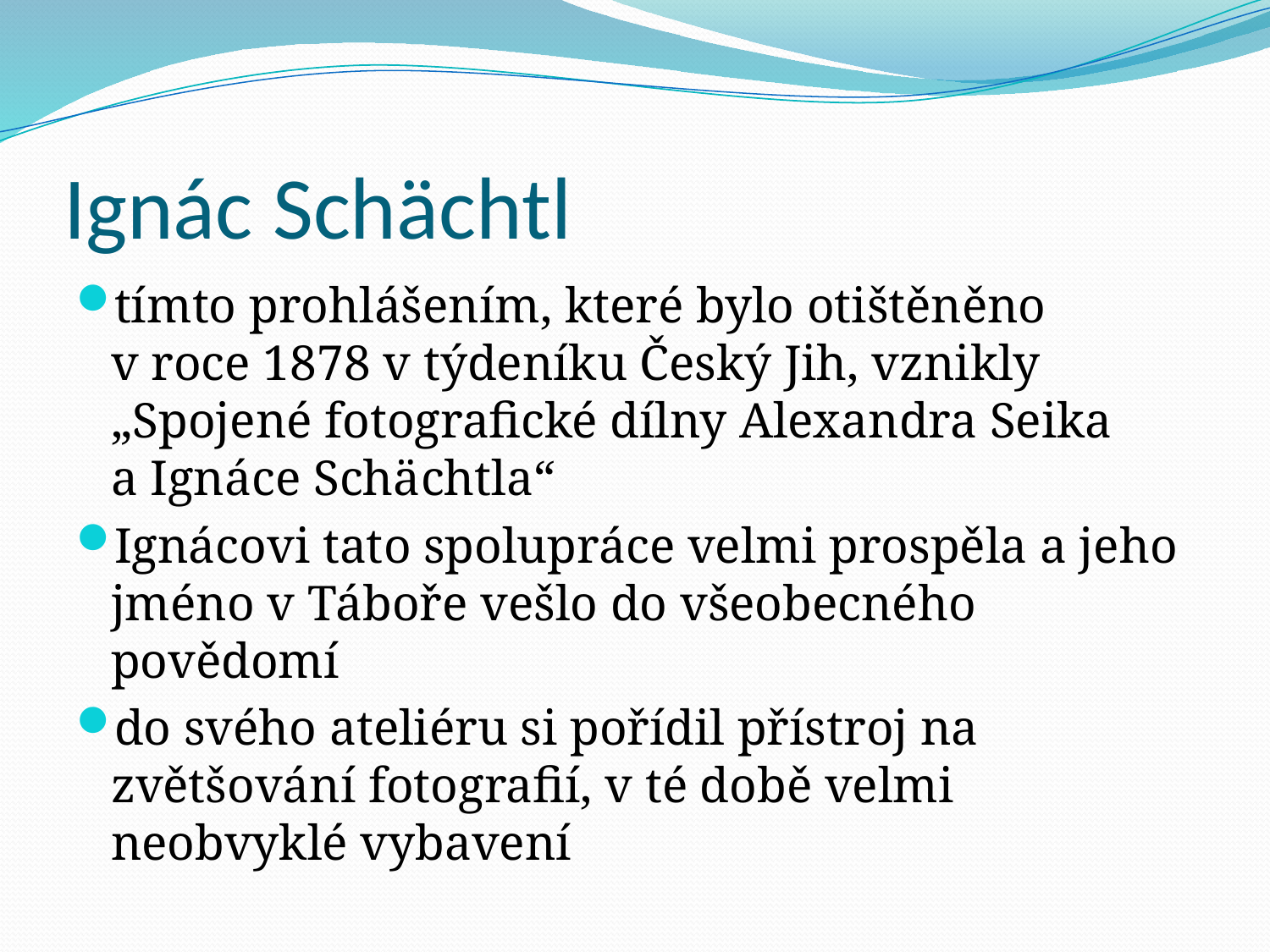

# Ignác Schächtl
tímto prohlášením, které bylo otištěněno v roce 1878 v týdeníku Český Jih, vznikly „Spojené fotografické dílny Alexandra Seika a Ignáce Schächtla“
Ignácovi tato spolupráce velmi prospěla a jeho jméno v Táboře vešlo do všeobecného povědomí
do svého ateliéru si pořídil přístroj na zvětšování fotografií, v té době velmi neobvyklé vybavení